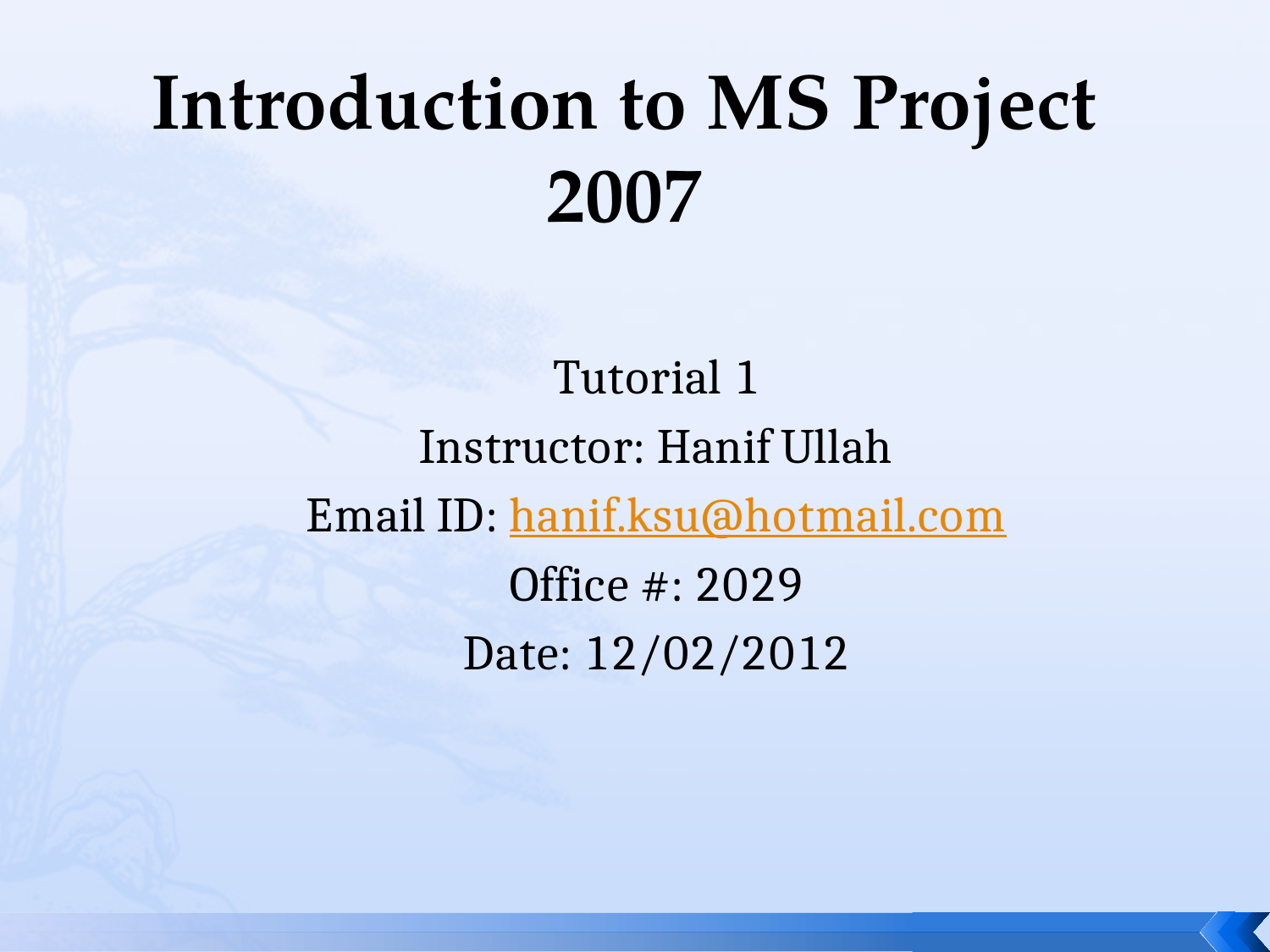

# Introduction to MS Project 2007
Tutorial 1
Instructor: Hanif Ullah
Email ID: hanif.ksu@hotmail.com
Office #: 2029
Date: 12/02/2012